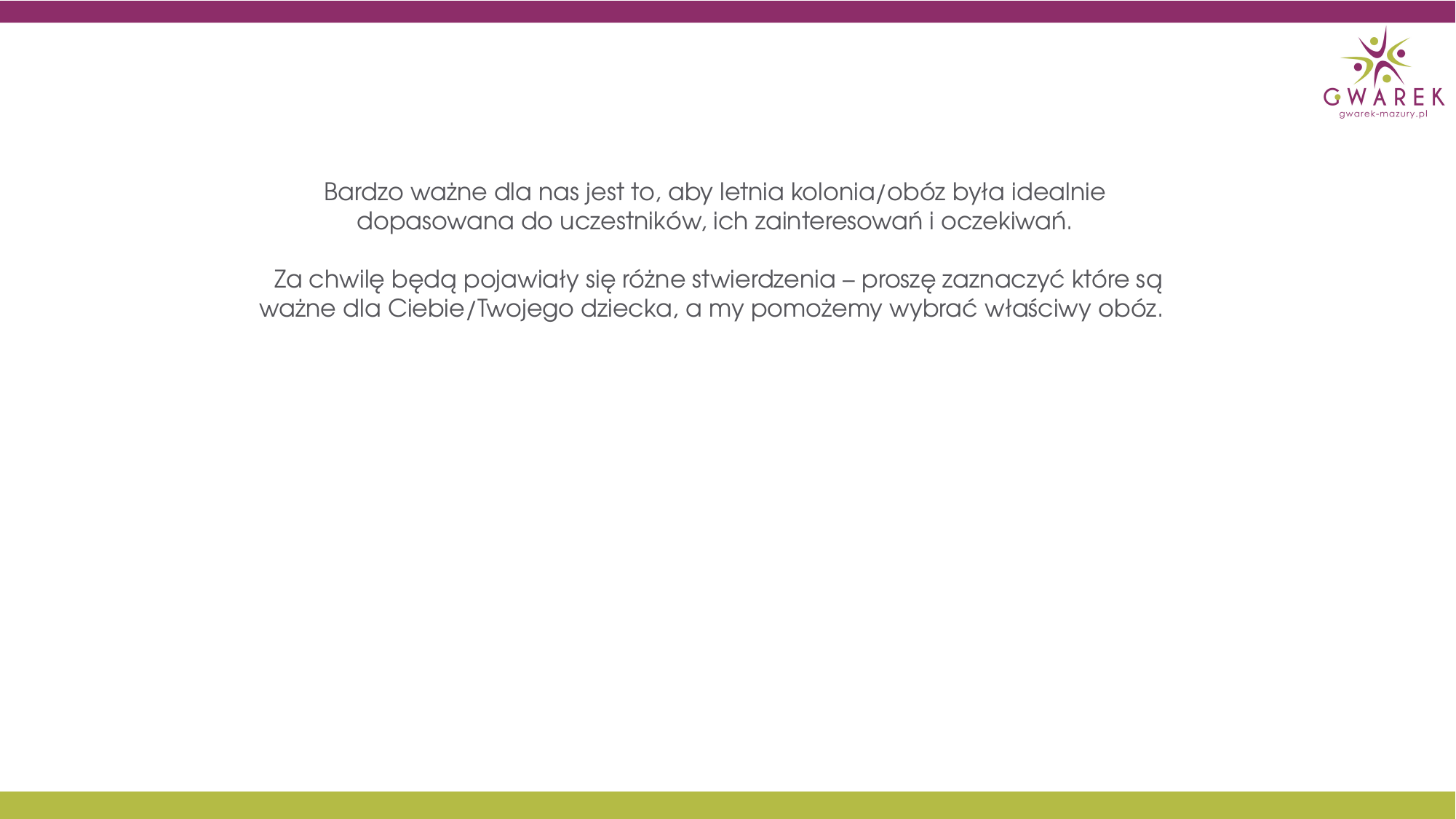

Bardzo ważne dla nas jest to, aby letnia kolonia/obóz była idealnie dopasowana do uczestników, ich zainteresowań i oczekiwań.

 Za chwilę będą pojawiały się różne stwierdzenia – proszę zaznaczyć które są ważne dla Ciebie/Twojego dziecka, a my pomożemy wybrać właściwy obóz.